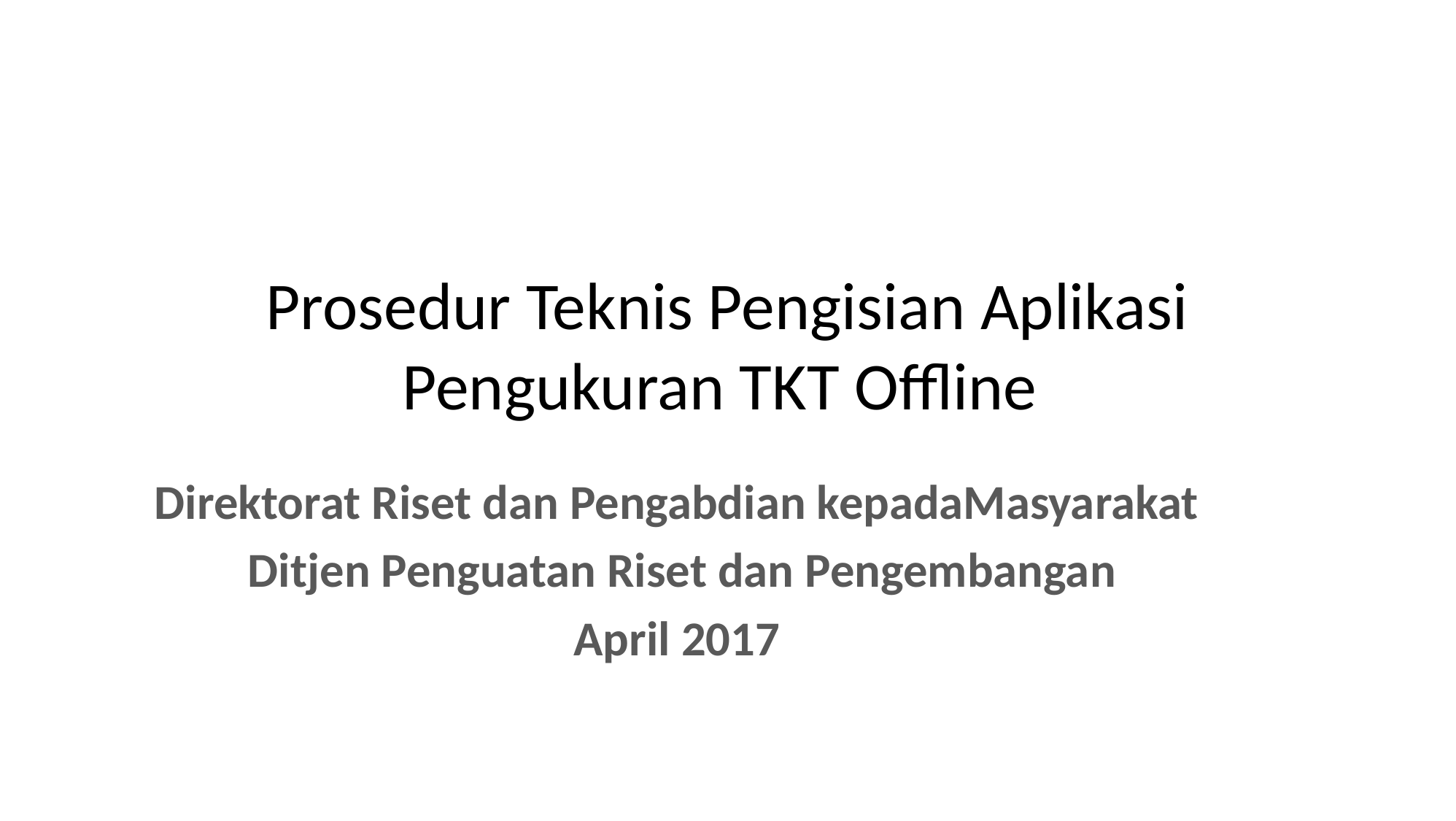

# Prosedur Teknis Pengisian Aplikasi Pengukuran TKT Offline
Direktorat Riset dan Pengabdian kepadaMasyarakat
 Ditjen Penguatan Riset dan Pengembangan
April 2017